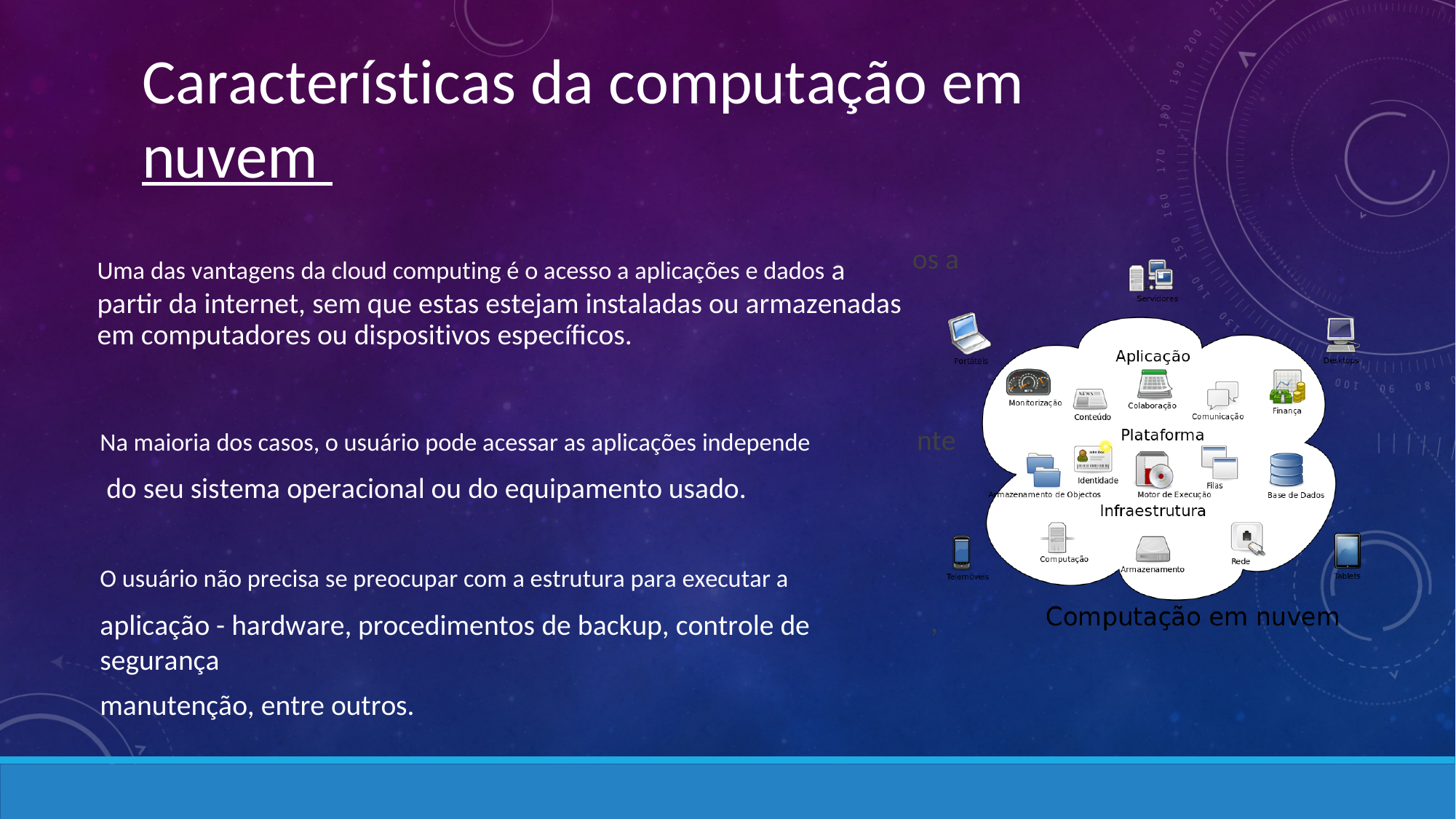

Características da computação em
nuvem

os a
nte
,

Uma das vantagens da cloud computing é o acesso a aplicações e dados a partir da internet, sem que estas estejam instaladas ou armazenadas em computadores ou dispositivos específicos.
Na maioria dos casos, o usuário pode acessar as aplicações independe
do seu sistema operacional ou do equipamento usado.
O usuário não precisa se preocupar com a estrutura para executar a
aplicação - hardware, procedimentos de backup, controle de segurança
manutenção, entre outros.